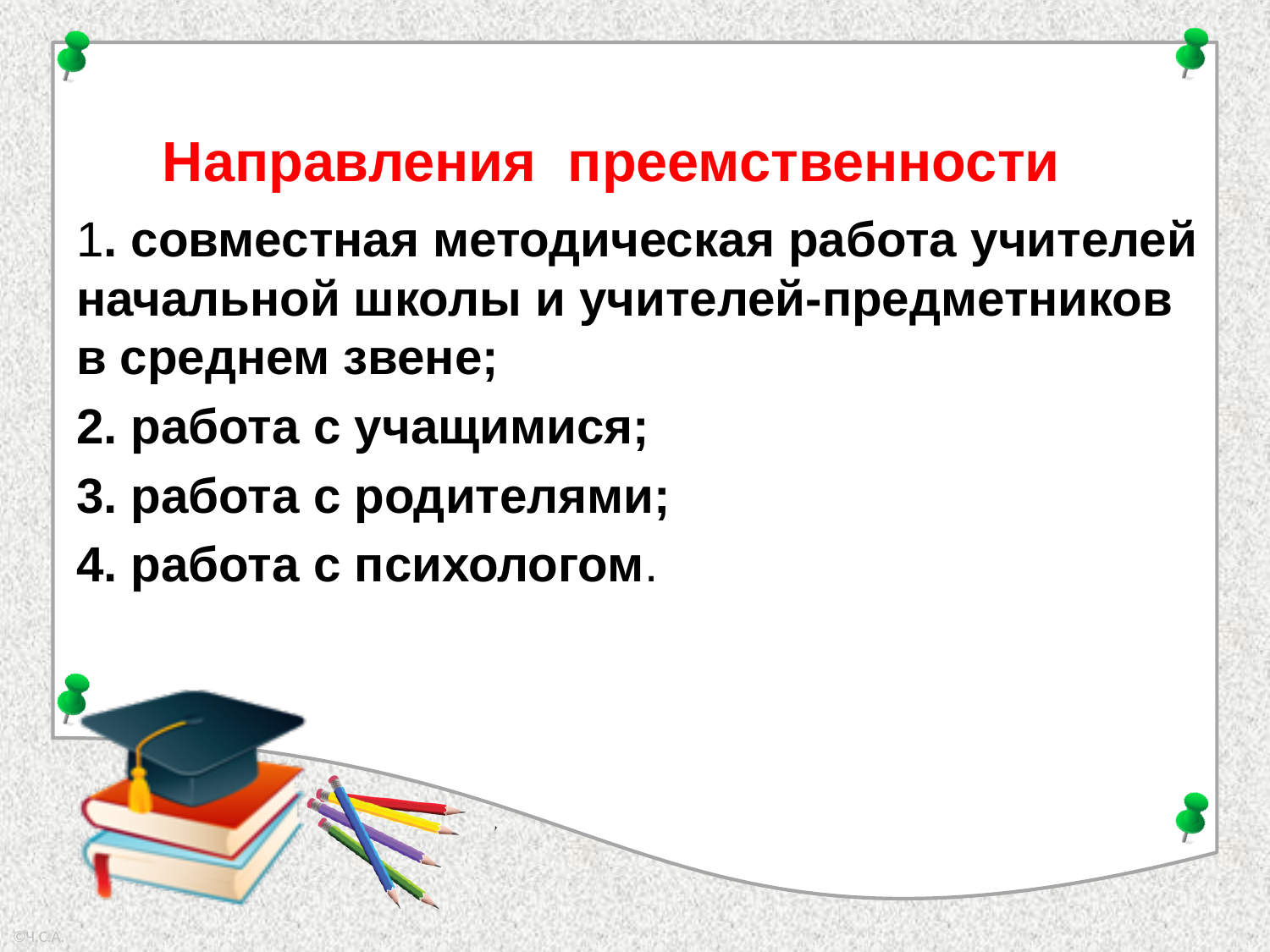

# Направления  преемственности
1. совместная методическая работа учителей начальной школы и учителей-предметников в среднем звене;
2. работа с учащимися;
3. работа с родителями;
4. работа с психологом.